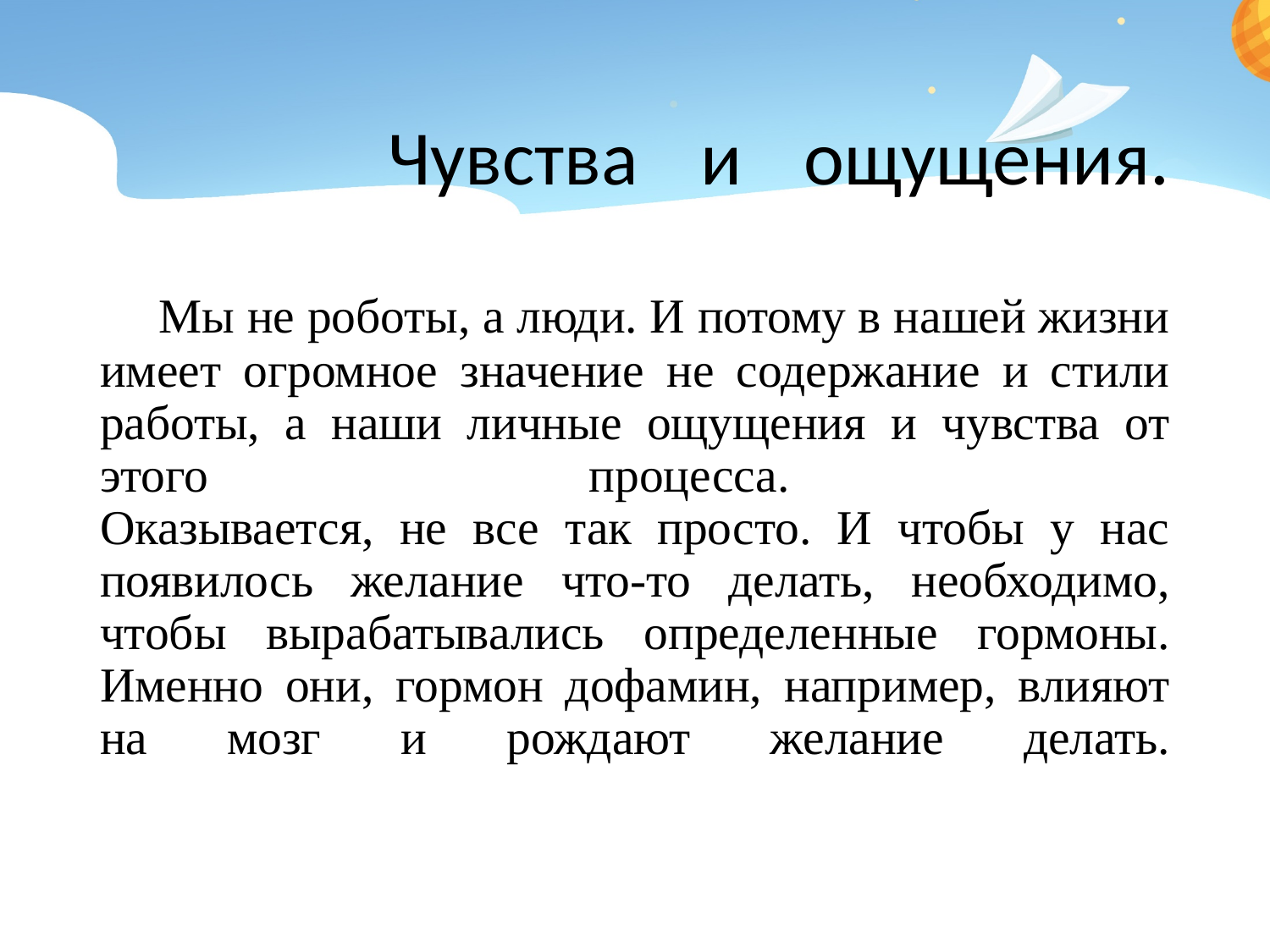

# Чувства и ощущения. Мы не роботы, а люди. И потому в нашей жизни имеет огромное значение не содержание и стили работы, а наши личные ощущения и чувства от этого процесса. Оказывается, не все так просто. И чтобы у нас появилось желание что-то делать, необходимо, чтобы вырабатывались определенные гормоны. Именно они, гормон дофамин, например, влияют на мозг и рождают желание делать.